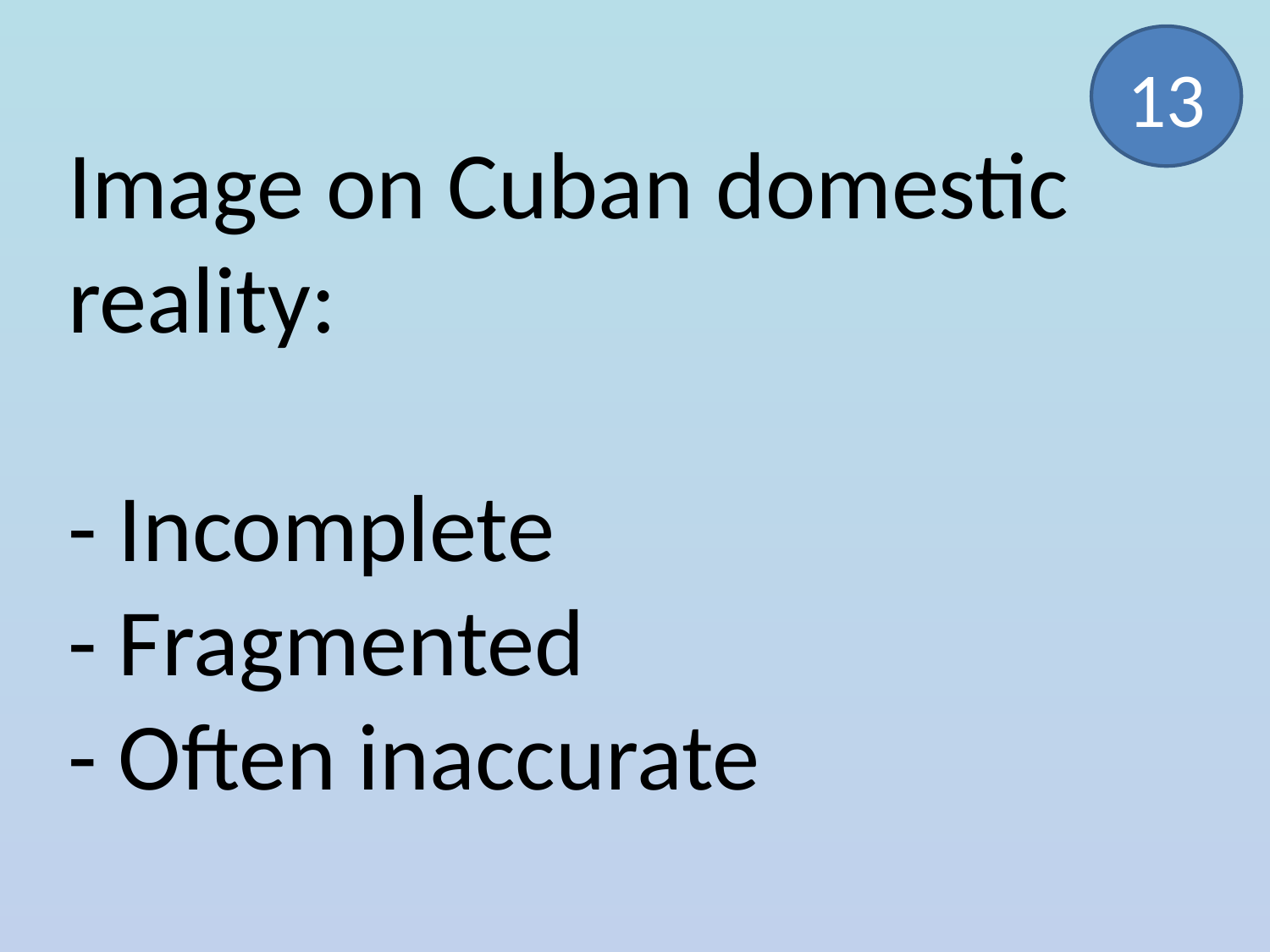

13
# Image on Cuban domestic reality: - Incomplete - Fragmented - Often inaccurate